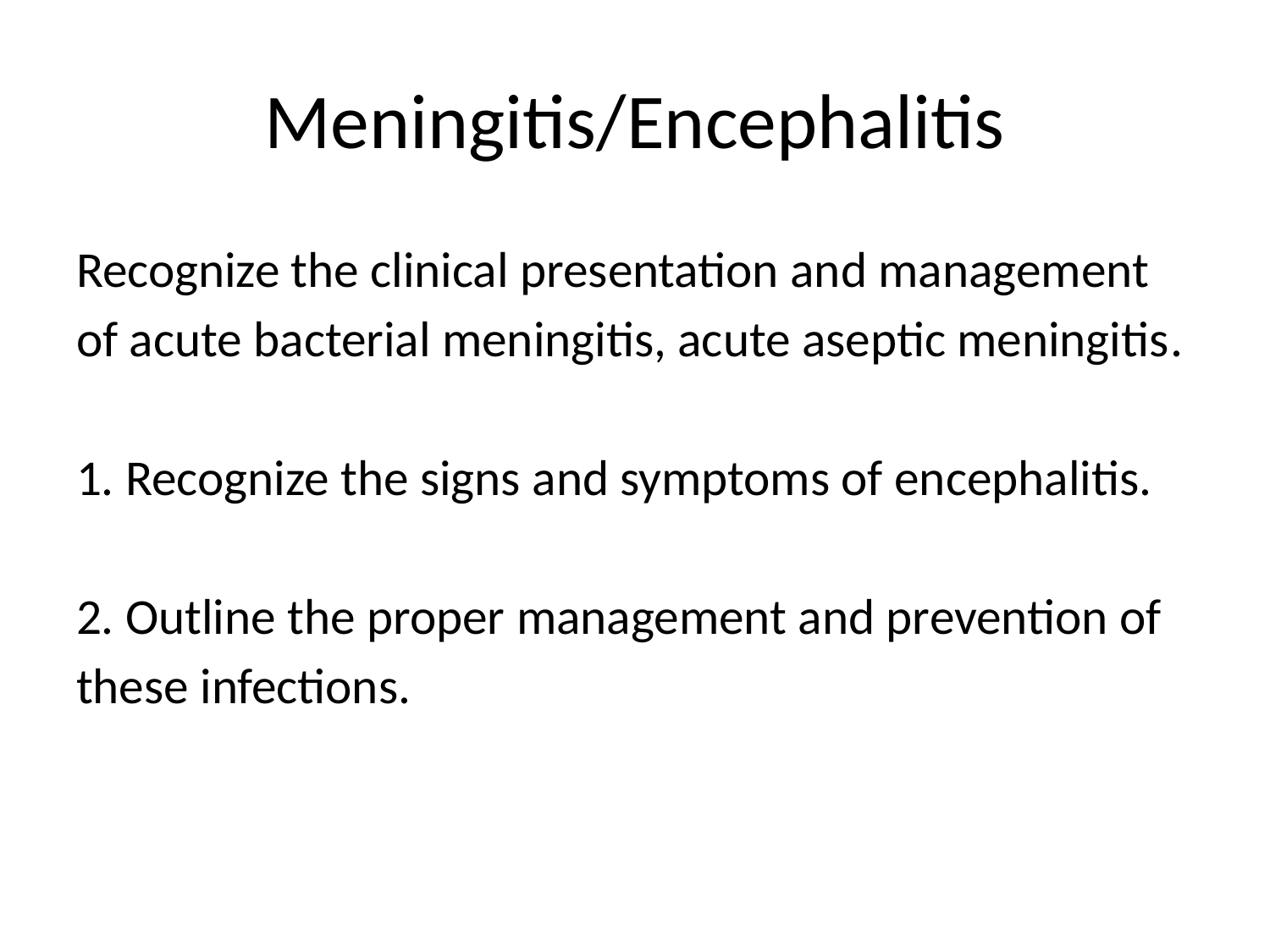

# Meningitis/Encephalitis
Recognize the clinical presentation and management of acute bacterial meningitis, acute aseptic meningitis.

1. Recognize the signs and symptoms of encephalitis.

2. Outline the proper management and prevention of these infections.